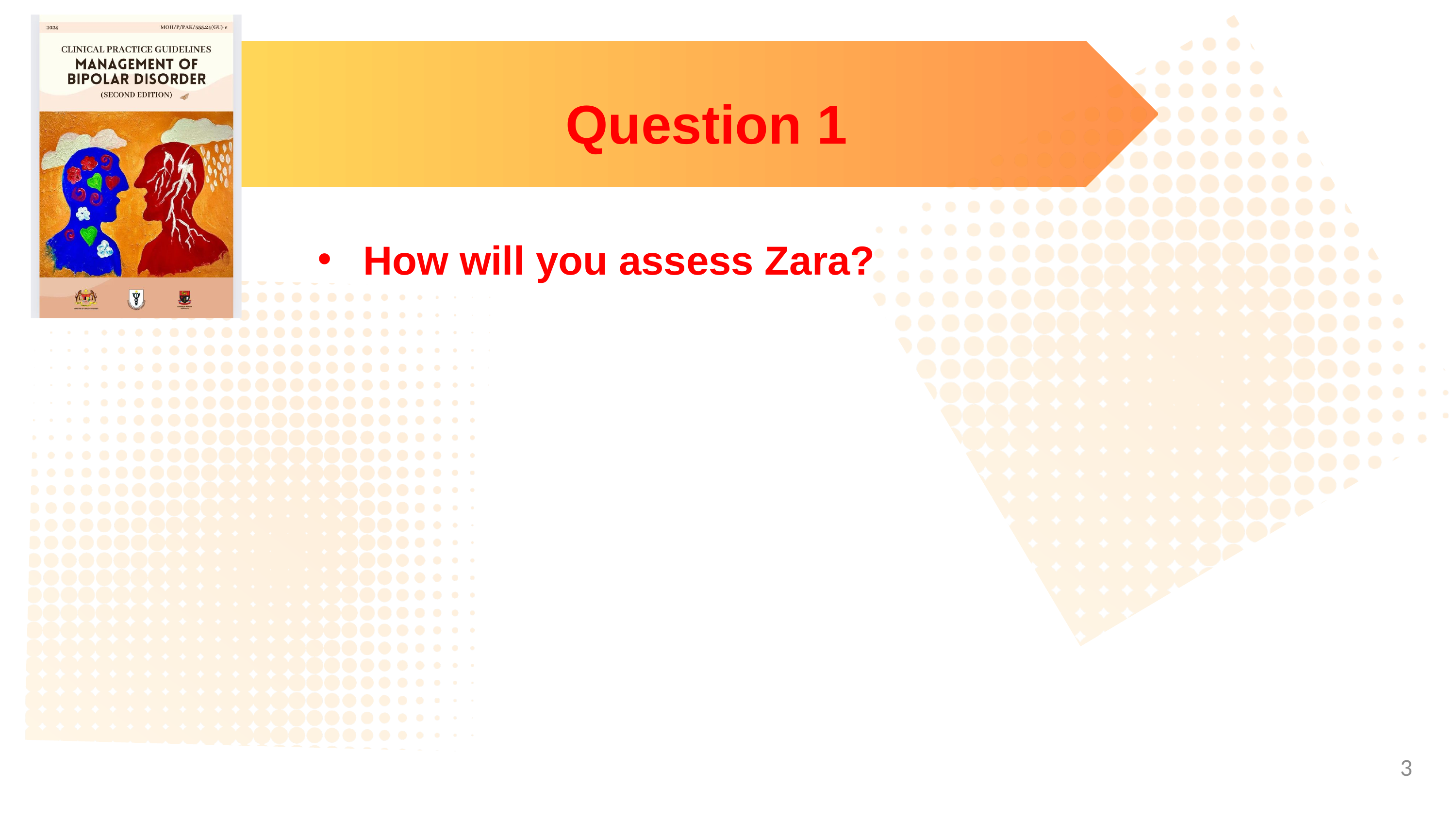

Question 1

How will you assess Zara?

3